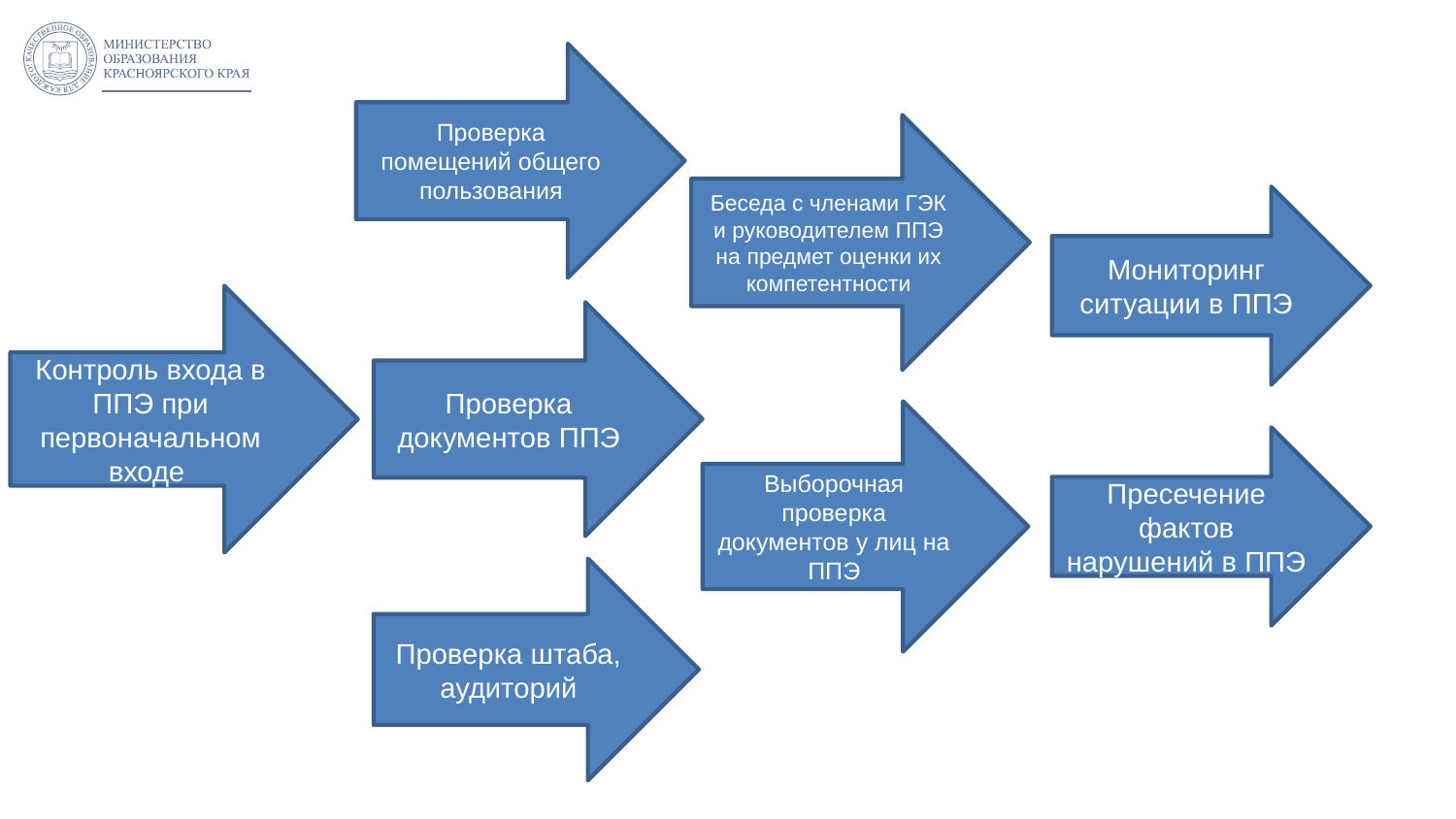

Проверка помещений общего пользования
Беседа с членами ГЭК и руководителем ППЭ на предмет оценки их компетентности
Мониторинг ситуации в ППЭ
Контроль входа в ППЭ при первоначальном входе
Проверка документов ППЭ
Выборочная проверка документов у лиц на ППЭ
Пресечение фактов нарушений в ППЭ
Проверка штаба, аудиторий
7